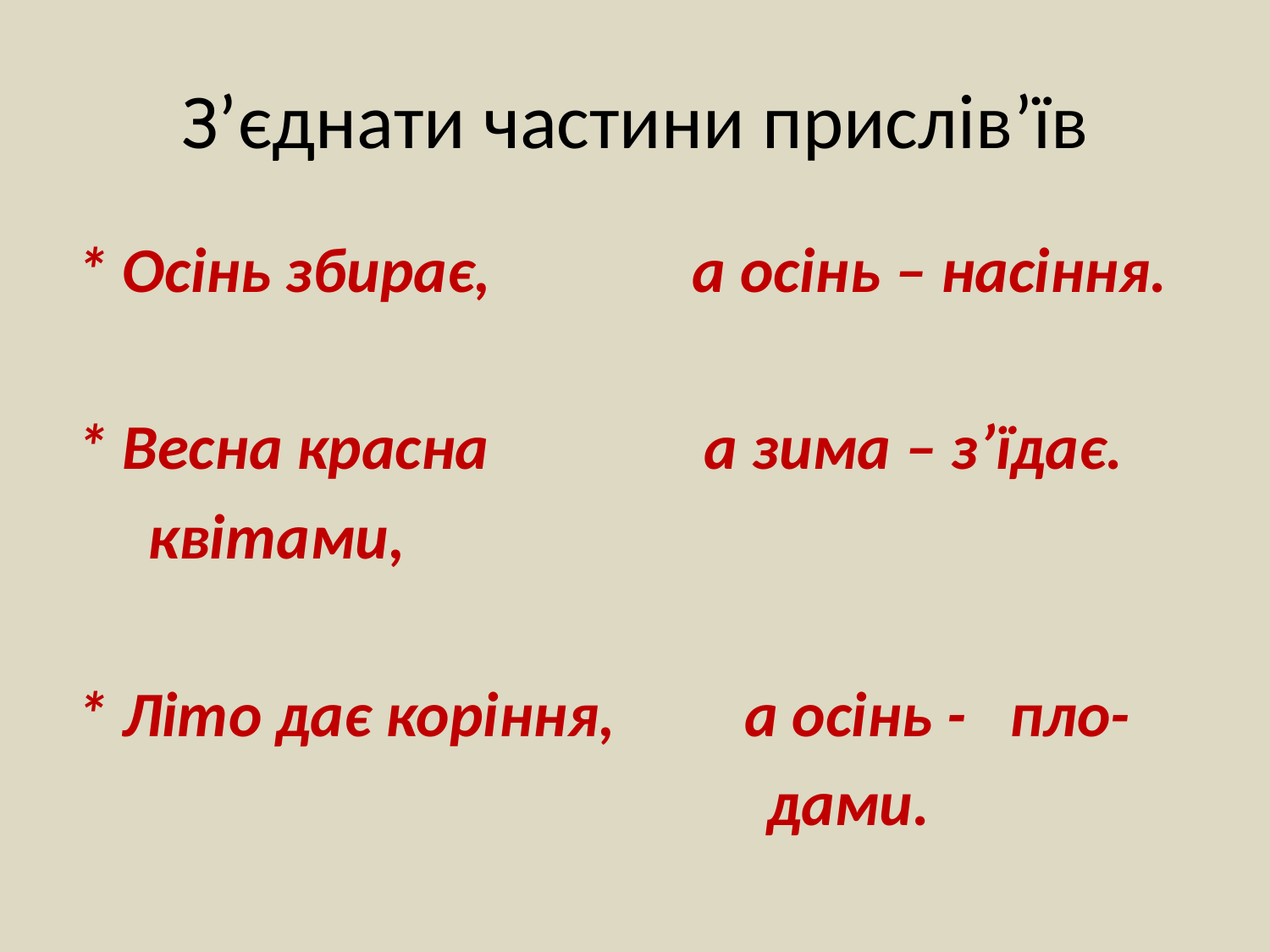

# З’єднати частини прислів’їв
* Осінь збирає,              а осінь – насіння.

* Весна красна               а зима – з’їдає.
     квітами,

* Літо дає коріння,         а осінь -   пло-
                                                дами.